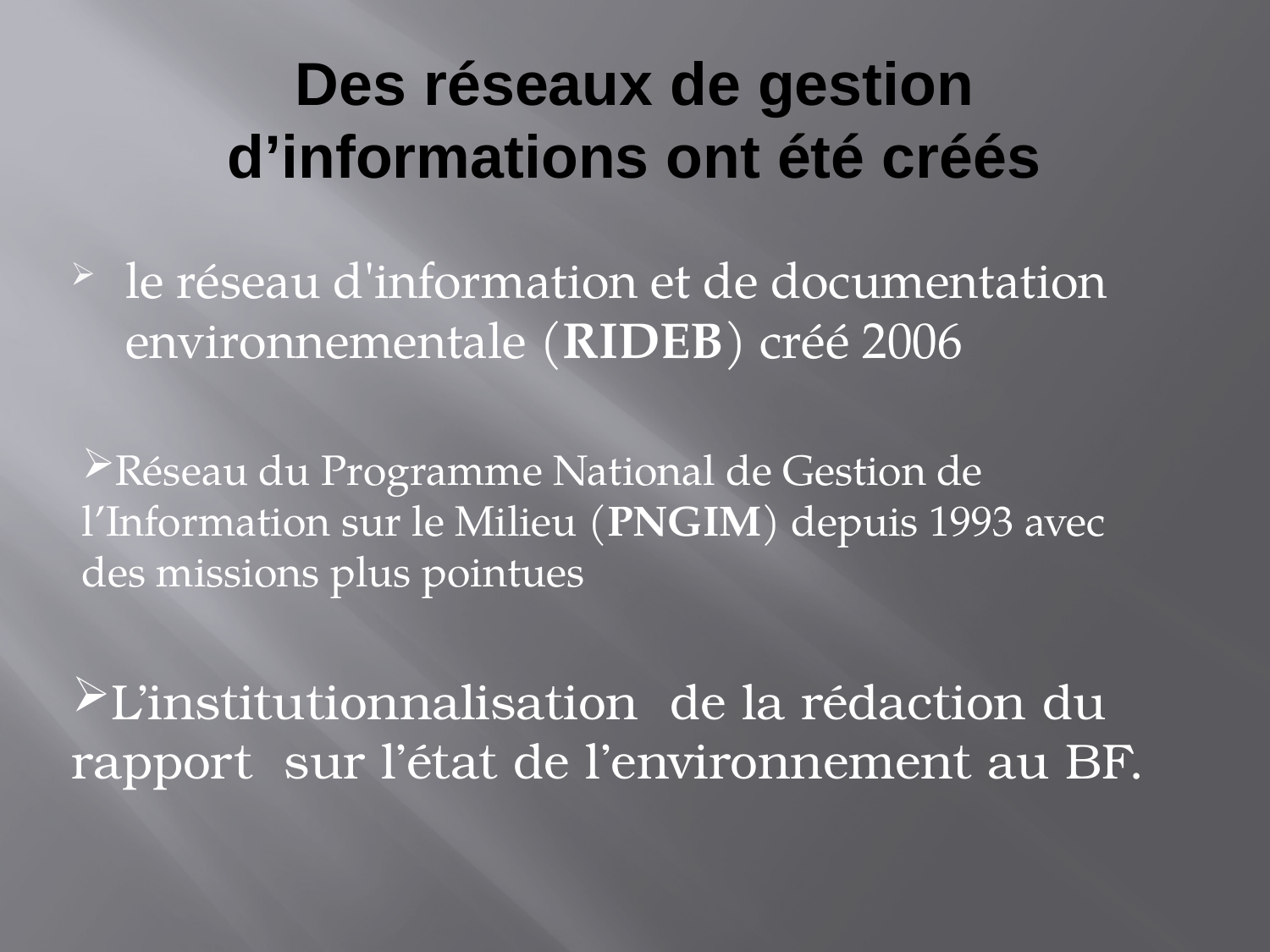

# Des réseaux de gestion d’informations ont été créés
le réseau d'information et de documentation environnementale (RIDEB) créé 2006

Réseau du Programme National de Gestion de l’Information sur le Milieu (PNGIM) depuis 1993 avec des missions plus pointues

L’institutionnalisation  de la rédaction du rapport  sur l’état de l’environnement au BF.